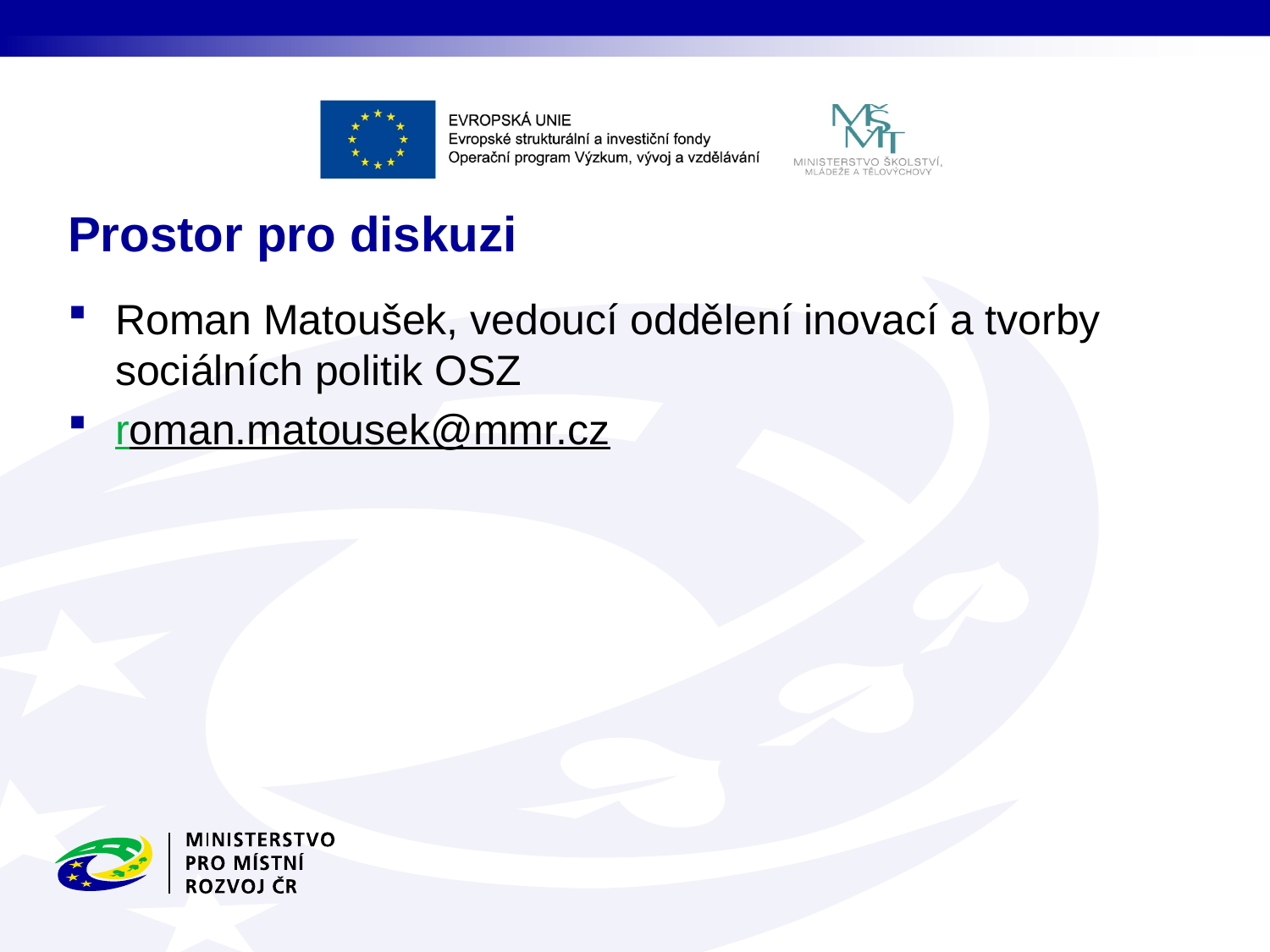

# Prostor pro diskuzi
Roman Matoušek, vedoucí oddělení inovací a tvorby sociálních politik OSZ
roman.matousek@mmr.cz